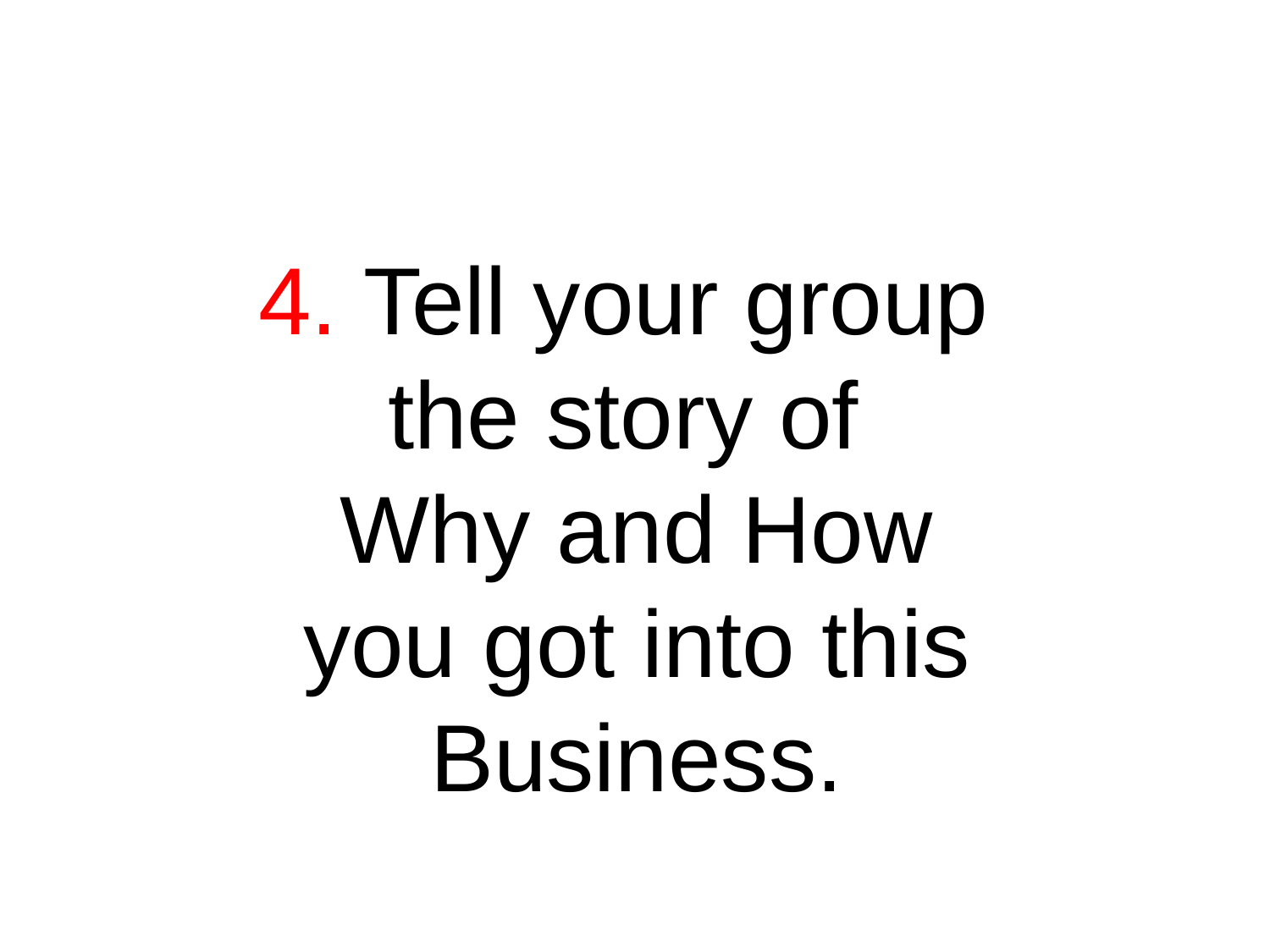

4. Tell your group
the story of
Why and How
you got into this
Business.